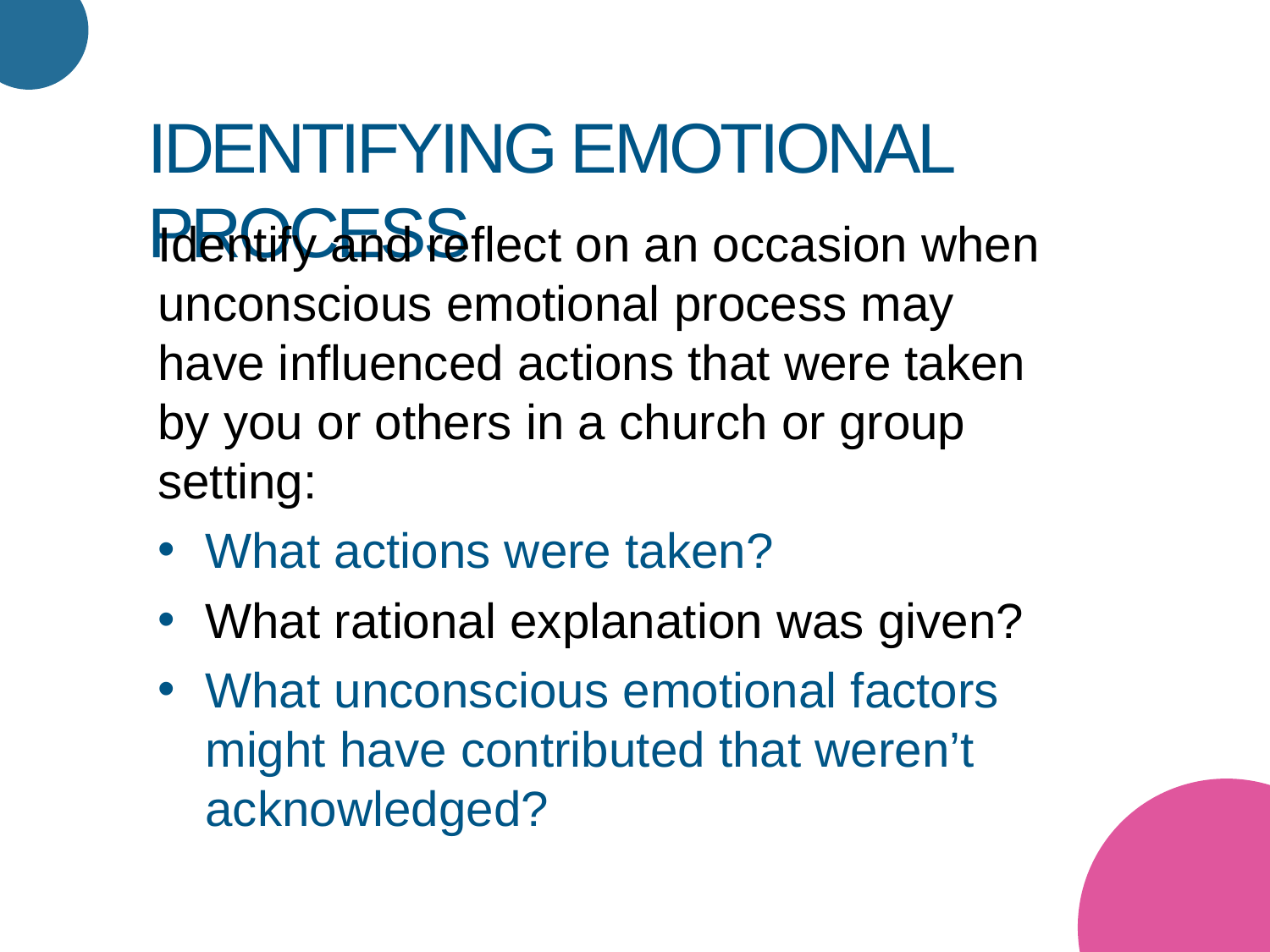

IDENTIFYING EMOTIONAL PROCESS
Identify and reflect on an occasion when unconscious emotional process may have influenced actions that were taken by you or others in a church or group setting:
What actions were taken?
What rational explanation was given?
What unconscious emotional factors might have contributed that weren’t acknowledged?